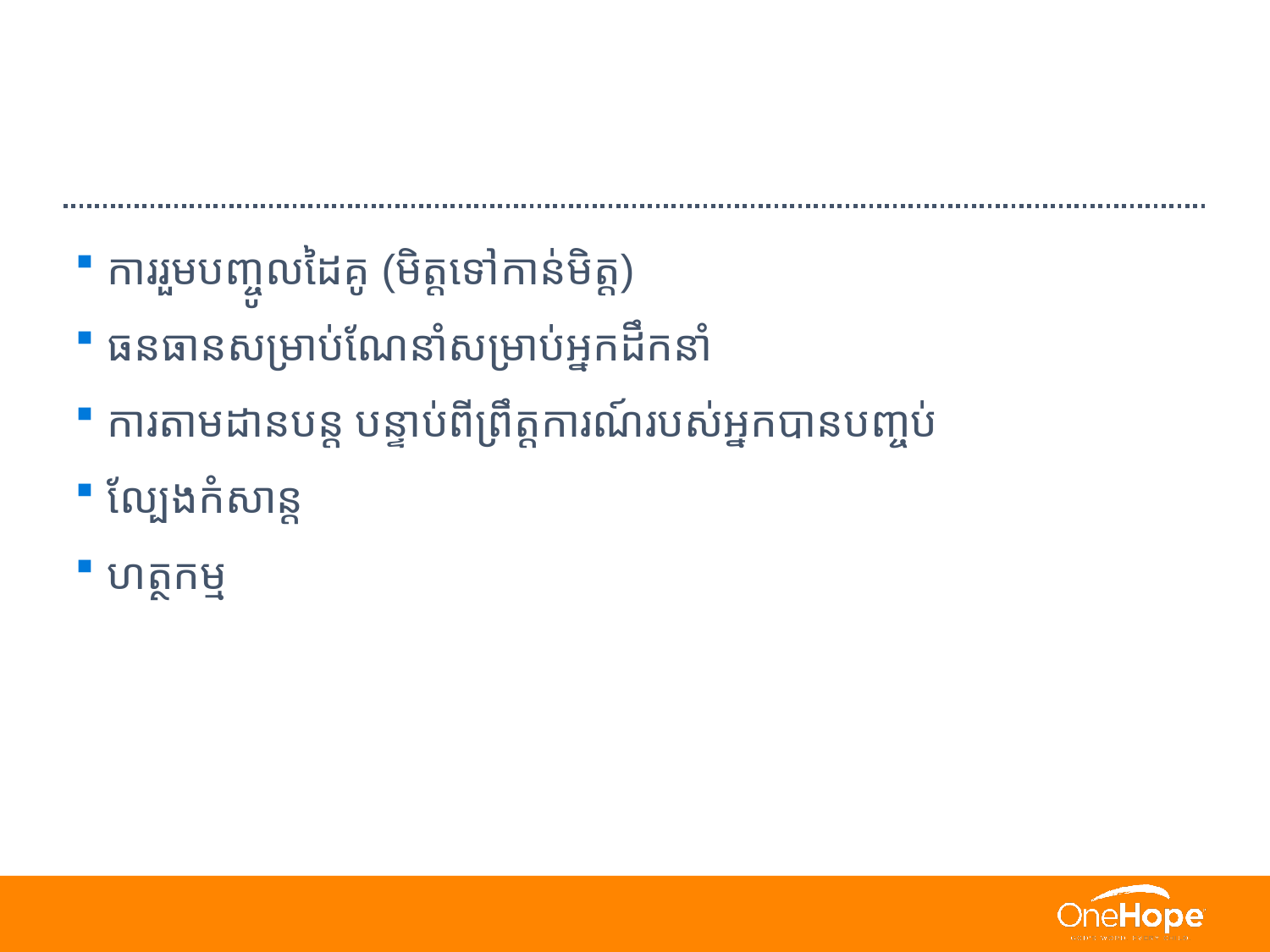

#

ការរួមបញ្ចូលដៃគូ (មិត្តទៅកាន់មិត្ត)
ធនធានសម្រាប់ណែនាំសម្រាប់អ្នកដឹកនាំ
ការតាមដានបន្ត បន្ទាប់ពីព្រឹត្តការណ៍របស់អ្នកបានបញ្ចប់
​ល្បែងកំសាន្ត
ហត្ថកម្ម